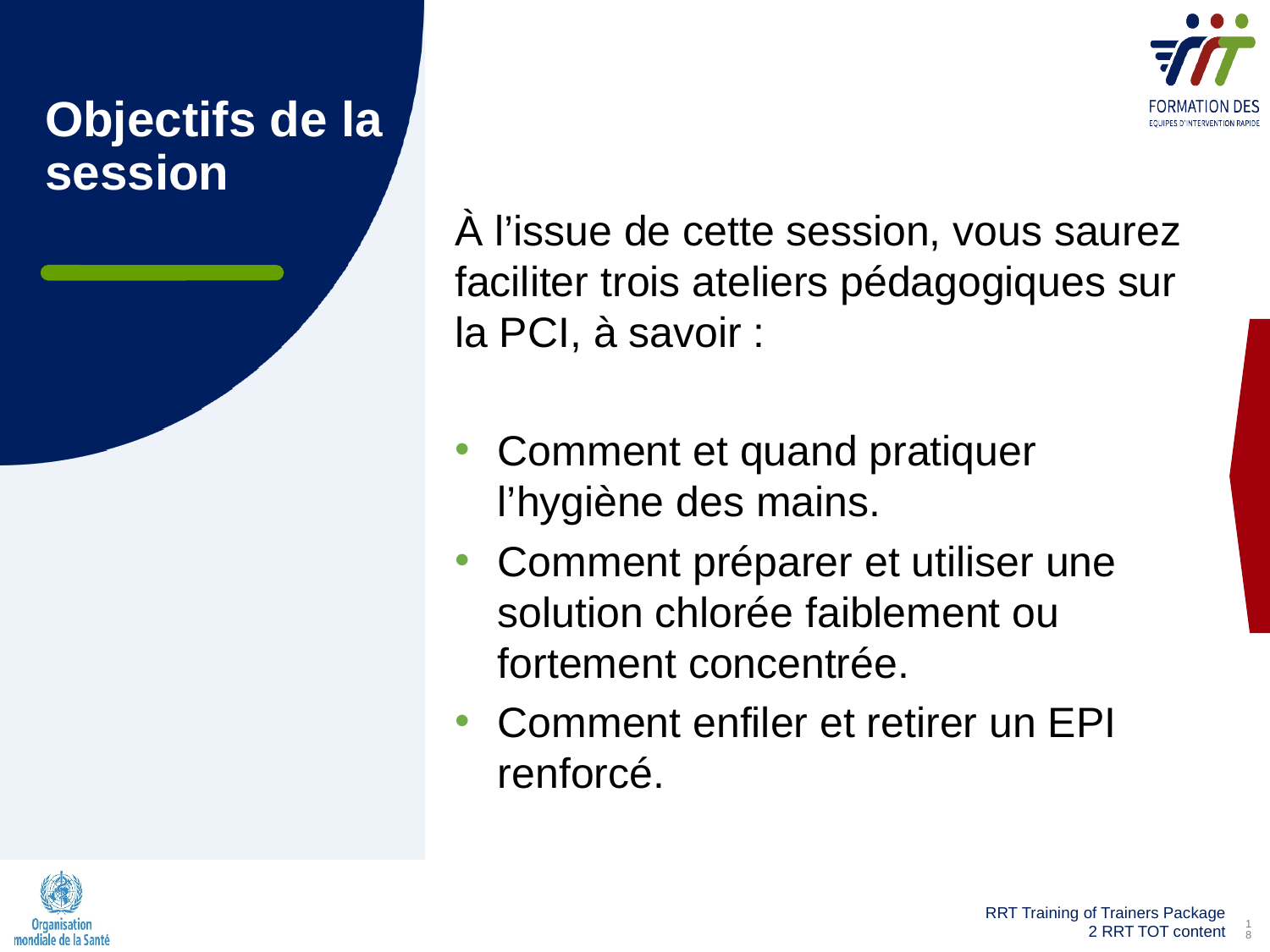

Objectifs de la session
À l’issue de cette session, vous saurez faciliter trois ateliers pédagogiques sur la PCI, à savoir :

Comment et quand pratiquer l’hygiène des mains.
Comment préparer et utiliser une solution chlorée faiblement ou fortement concentrée.
Comment enfiler et retirer un EPI renforcé.